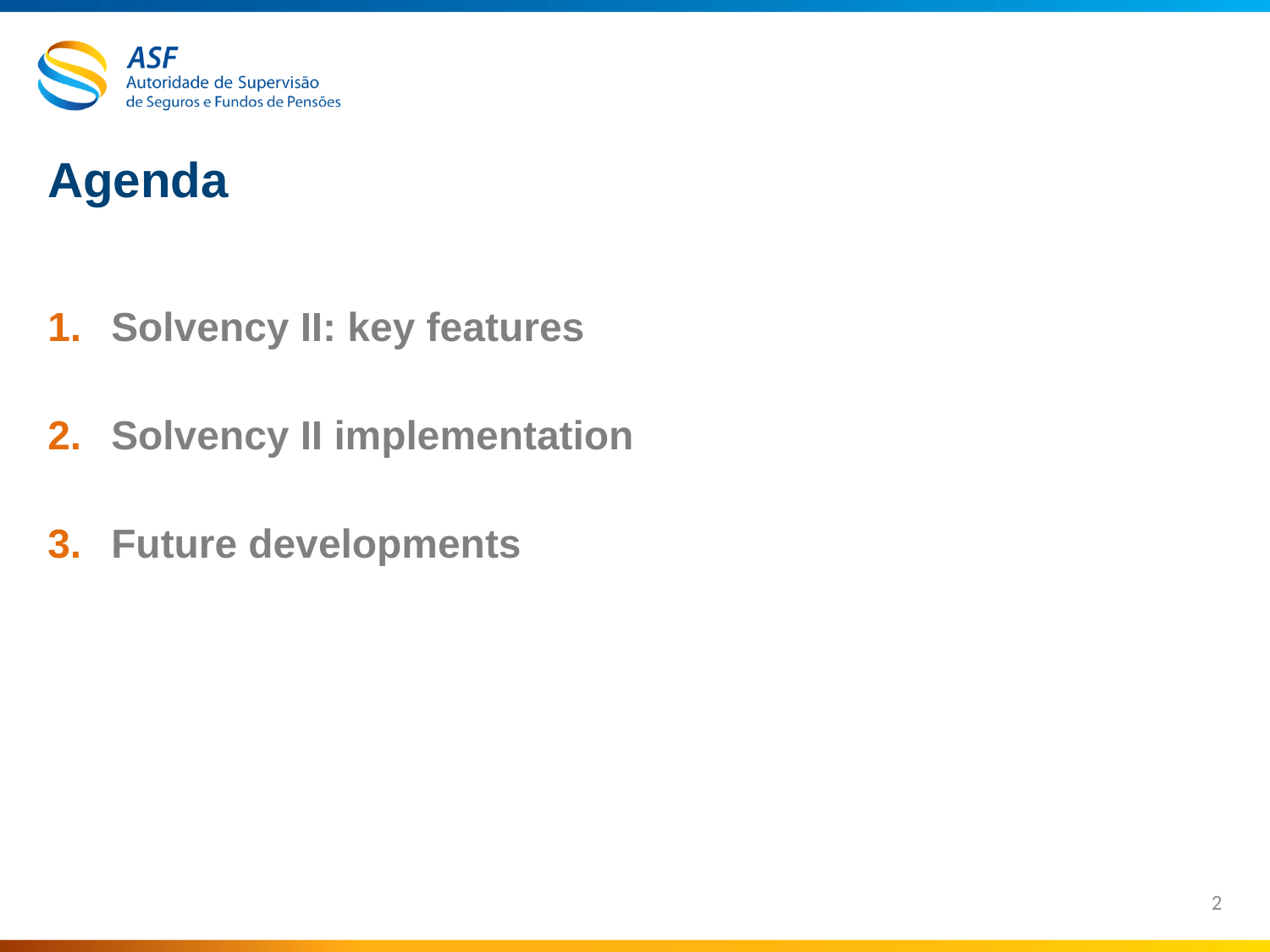

# Agenda

Solvency II: key features
Solvency II implementation
Future developments
2